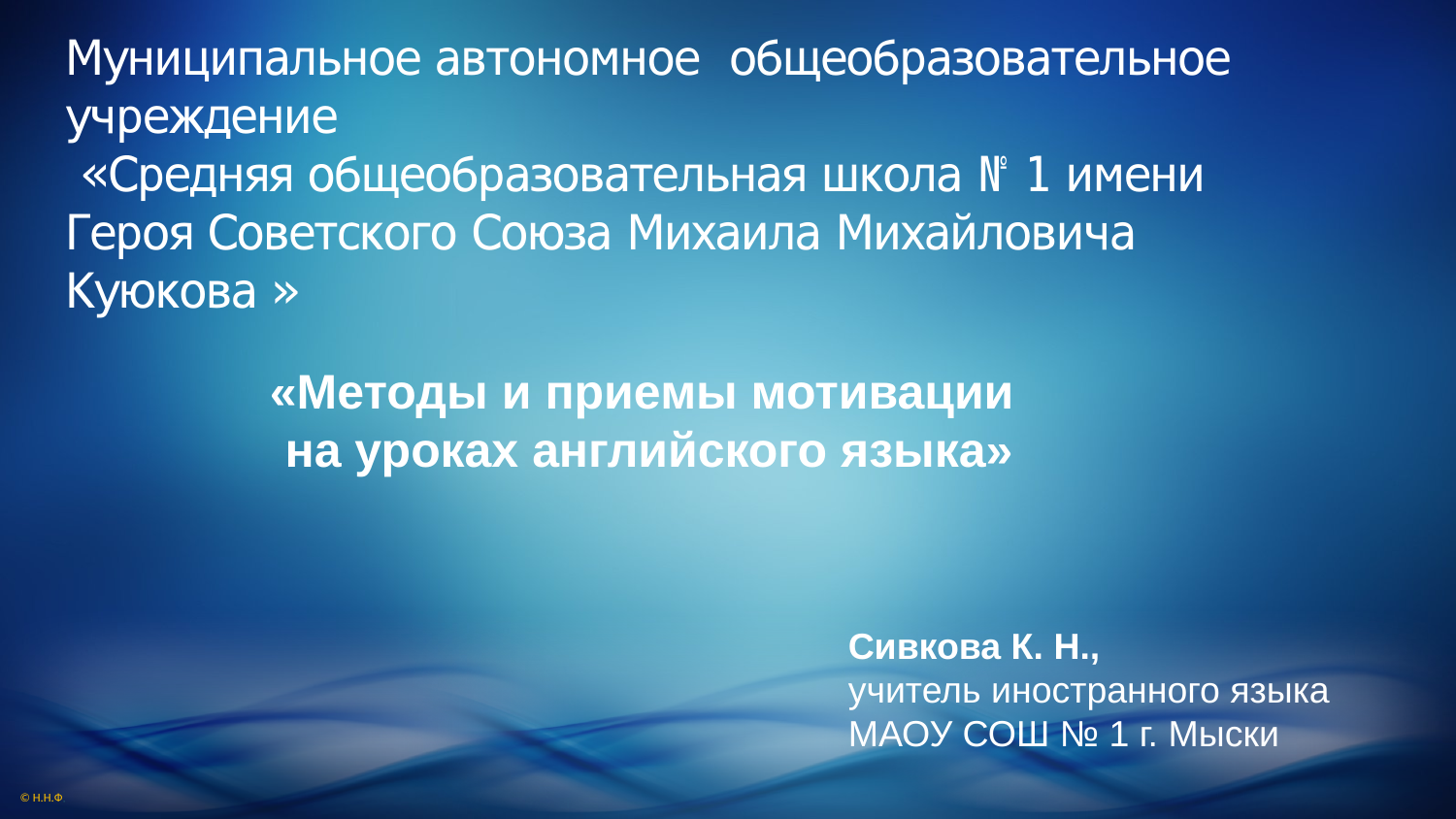

Муниципальное автономное  общеобразовательное      учреждение
 «Средняя общеобразовательная школа № 1 имени Героя Советского Союза Михаила Михайловича  Куюкова »

 «Методы и приемы мотивации
 на уроках английского языка»
       Сивкова К. Н.,
       учитель иностранного языка
       МАОУ СОШ № 1 г. Мыски